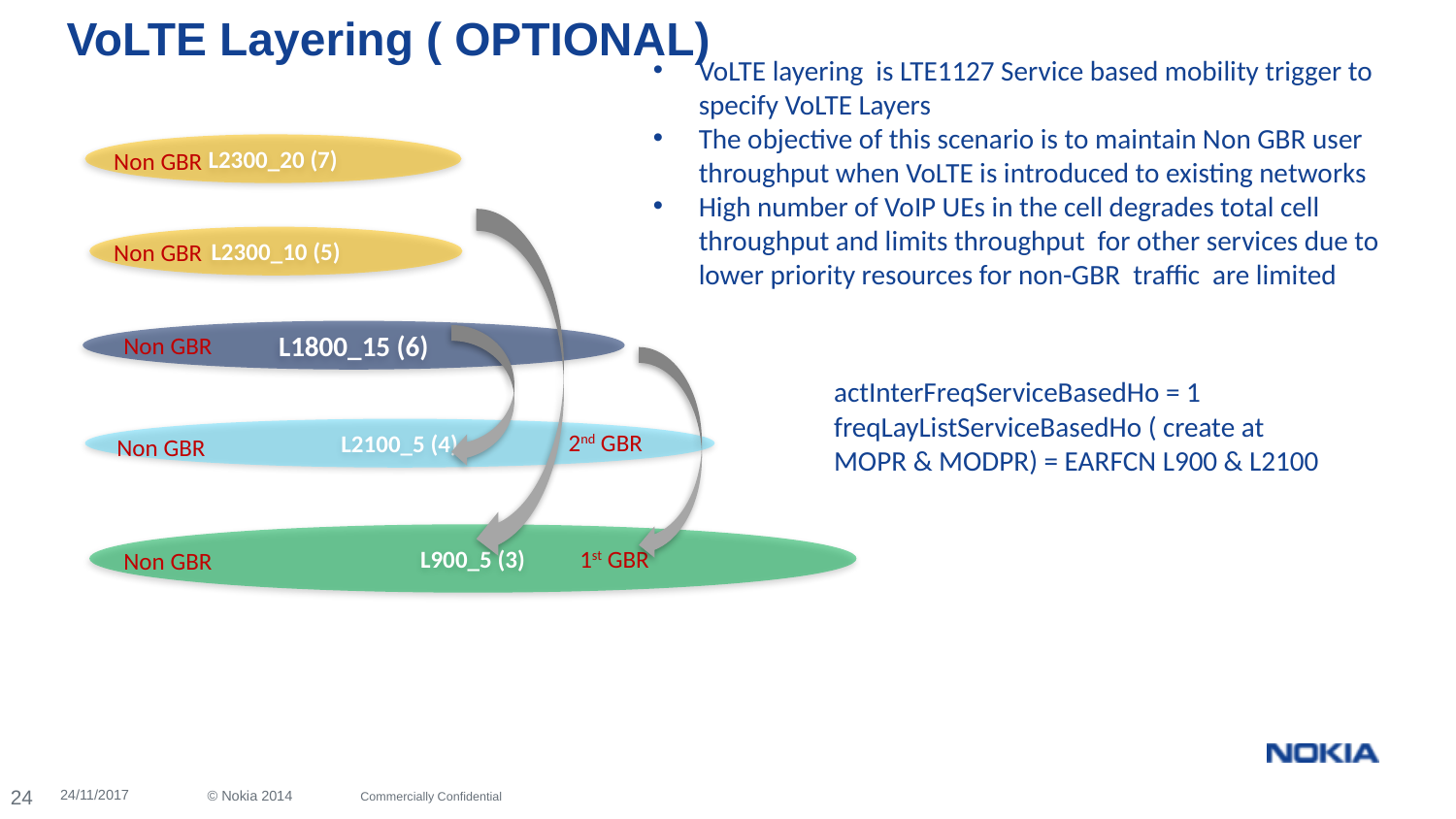

# VoLTE Layering ( OPTIONAL)
VoLTE layering  is LTE1127 Service based mobility trigger to specify VoLTE Layers
The objective of this scenario is to maintain Non GBR user throughput when VoLTE is introduced to existing networks
High number of VoIP UEs in the cell degrades total cell throughput and limits throughput  for other services due to lower priority resources for non-GBR  traffic  are limited

L2300_20 (7)
Non GBR

L2300_10 (5)
Non GBR
L1800_15 (6)
Non GBR

actInterFreqServiceBasedHo = 1
freqLayListServiceBasedHo ( create at MOPR & MODPR) = EARFCN L900 & L2100
L2100_5 (4)
2nd GBR
Non GBR
L900_5 (3)
1st GBR
Non GBR